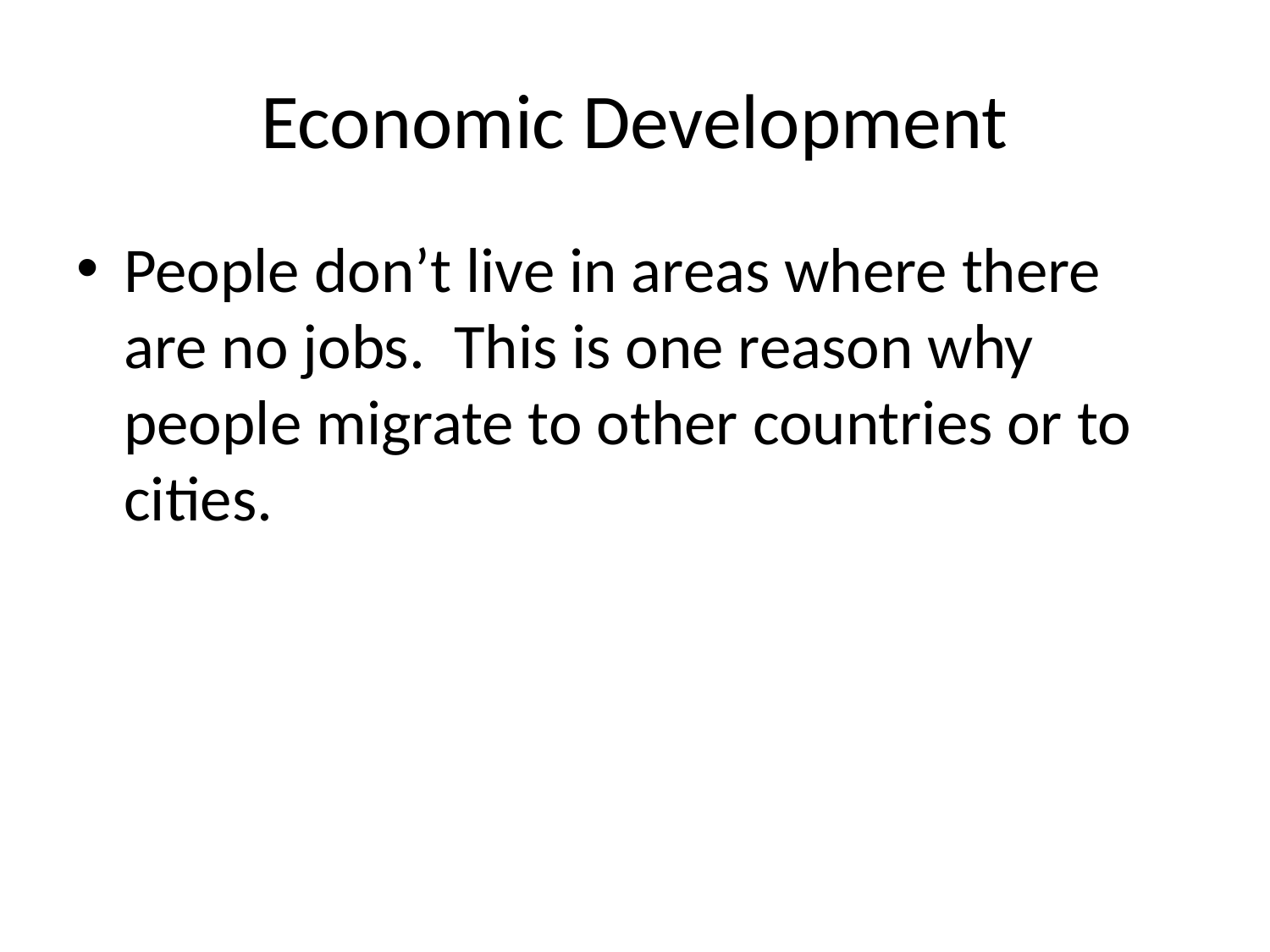

# Economic Development
People don’t live in areas where there are no jobs.  This is one reason why people migrate to other countries or to cities.